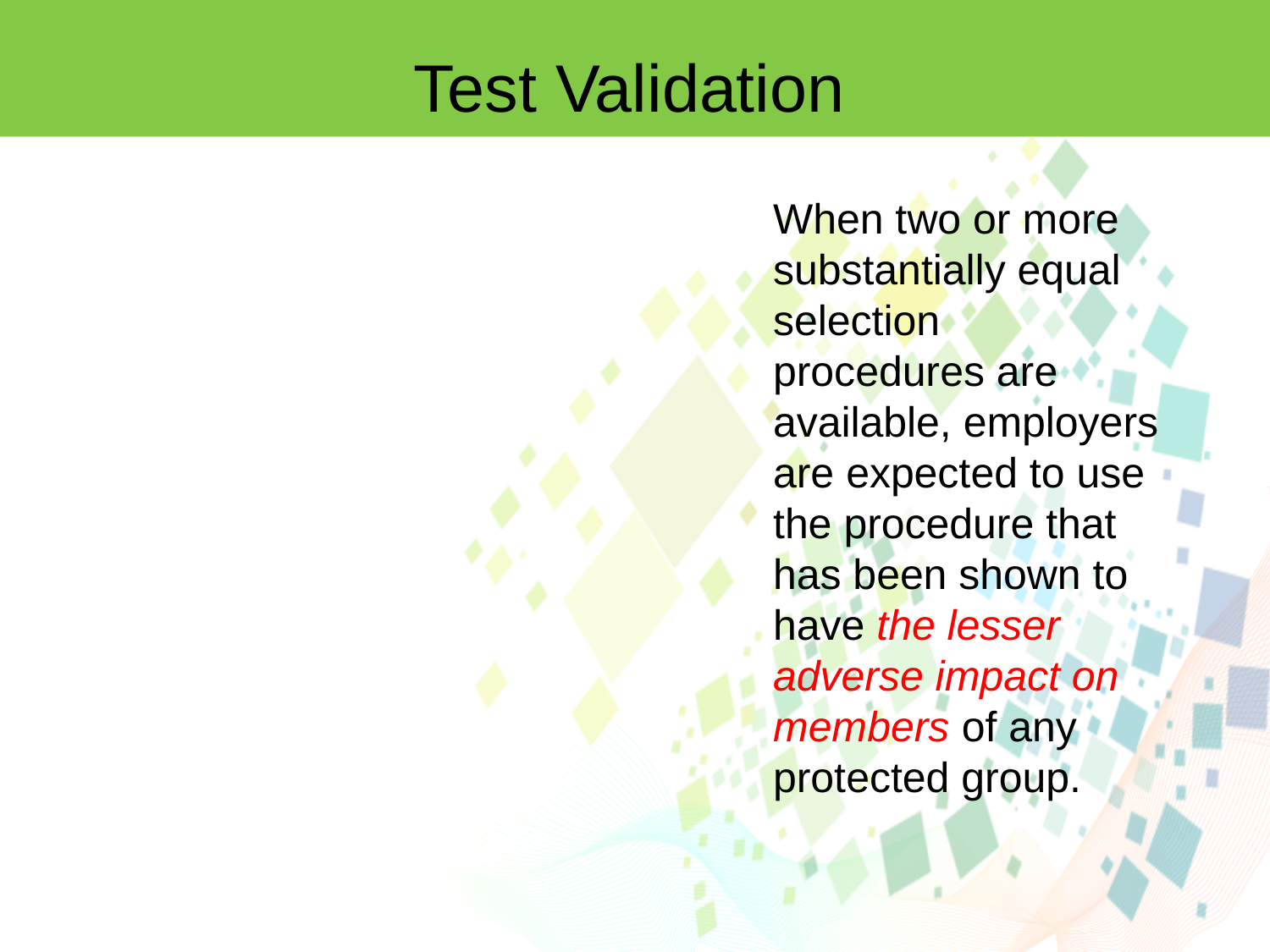

Test Validation
When two or more substantially equal selection procedures are available, employers are expected to use the procedure that has been shown to have the lesser adverse impact on members of any protected group.